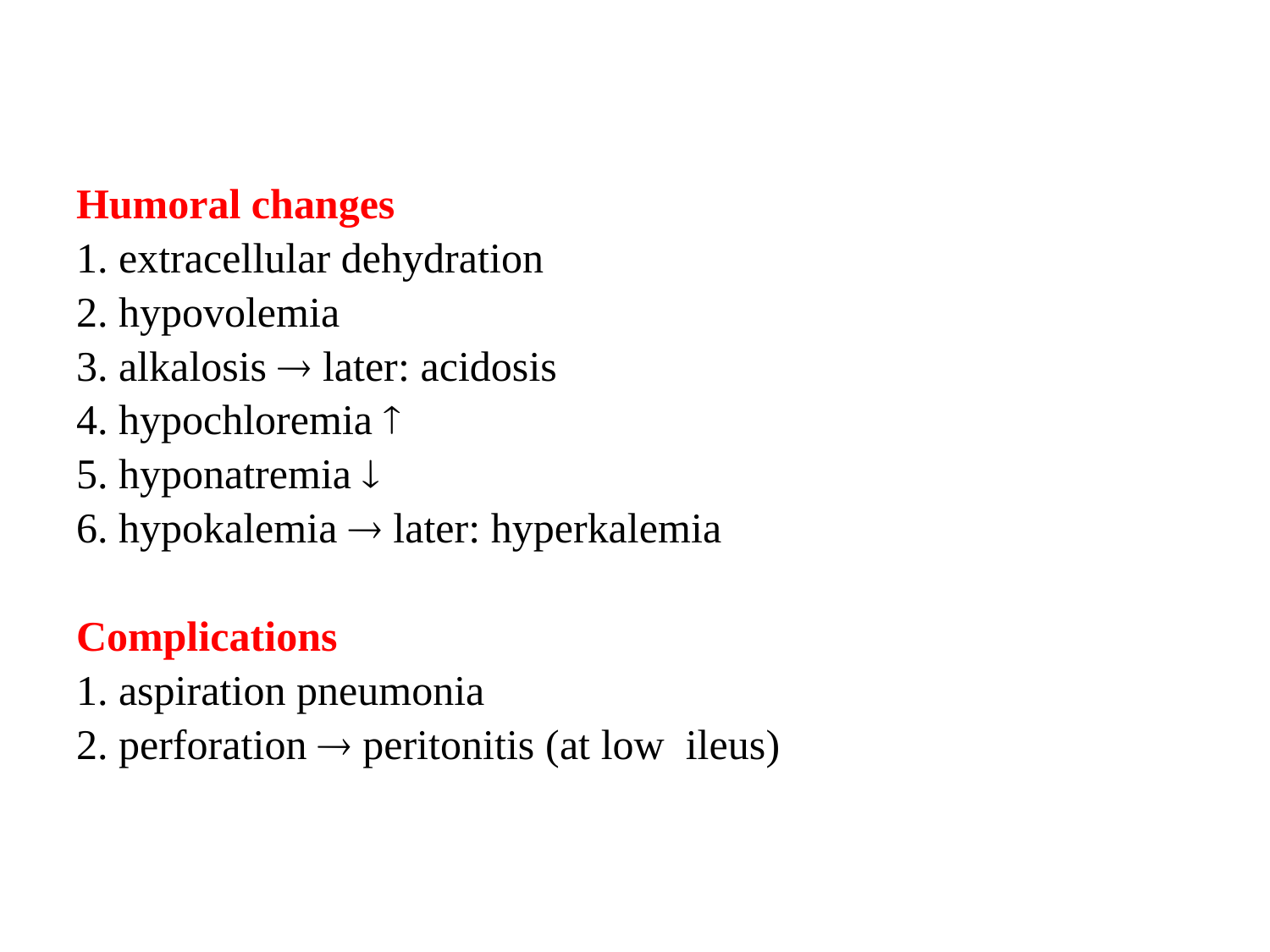

Humoral changes
1. extracellular dehydration
2. hypovolemia
3. alkalosis → later: acidosis
4. hypochloremia ↑
5. hyponatremia ↓
6. hypokalemia → later: hyperkalemia

Complications
1. aspiration pneumonia
2. perforation → peritonitis (at low  ileus)